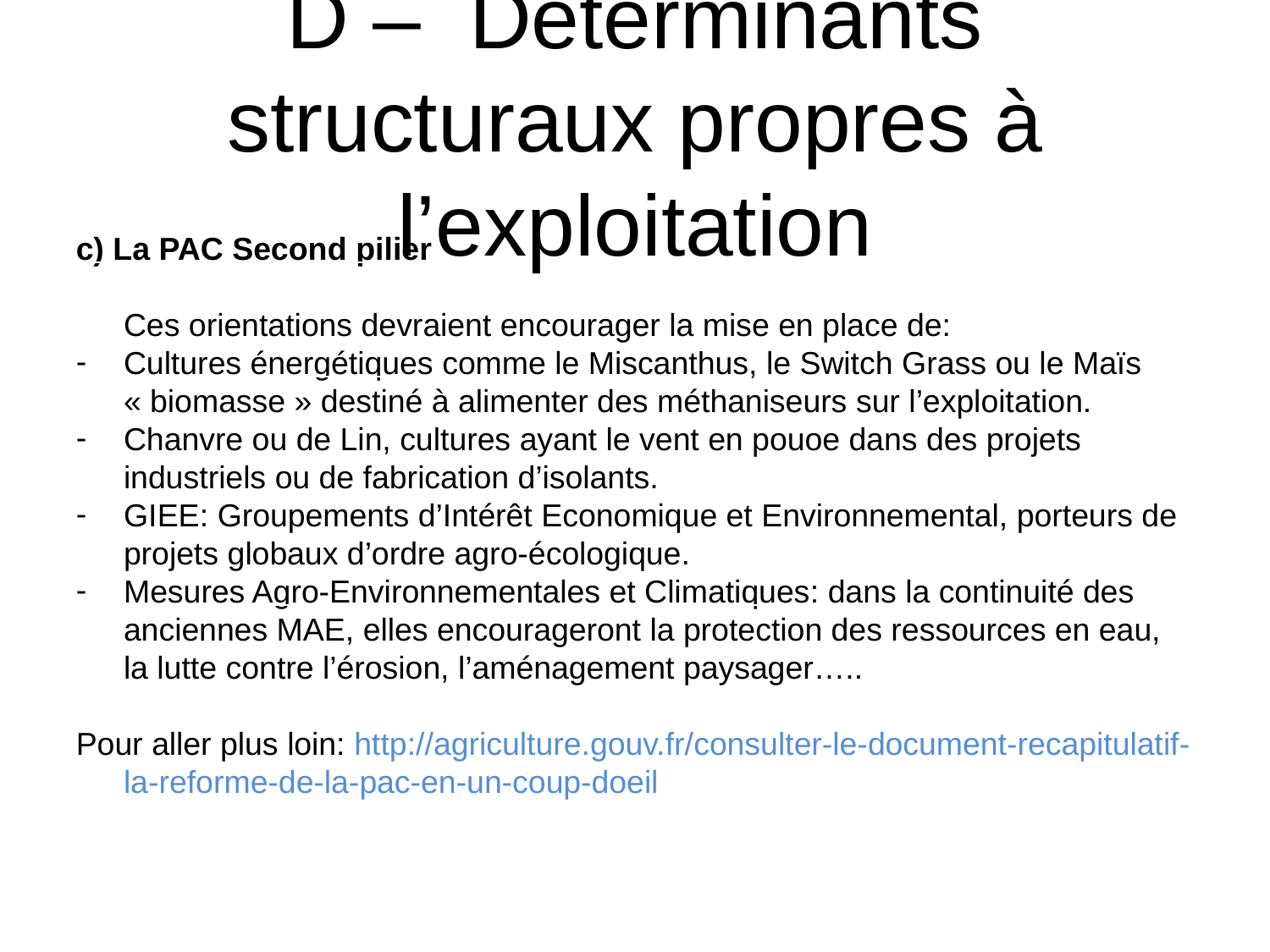

D –  Déterminants structuraux propres à l’exploitation
c) La PAC Second pilier

	Ces orientations devraient encourager la mise en place de:
Cultures énergétiques comme le Miscanthus, le Switch Grass ou le Maïs « biomasse » destiné à alimenter des méthaniseurs sur l’exploitation.
Chanvre ou de Lin, cultures ayant le vent en pouoe dans des projets industriels ou de fabrication d’isolants.
GIEE: Groupements d’Intérêt Economique et Environnemental, porteurs de projets globaux d’ordre agro-écologique.
Mesures Agro-Environnementales et Climatiques: dans la continuité des anciennes MAE, elles encourageront la protection des ressources en eau, la lutte contre l’érosion, l’aménagement paysager…..

Pour aller plus loin: http://agriculture.gouv.fr/consulter-le-document-recapitulatif-la-reforme-de-la-pac-en-un-coup-doeil